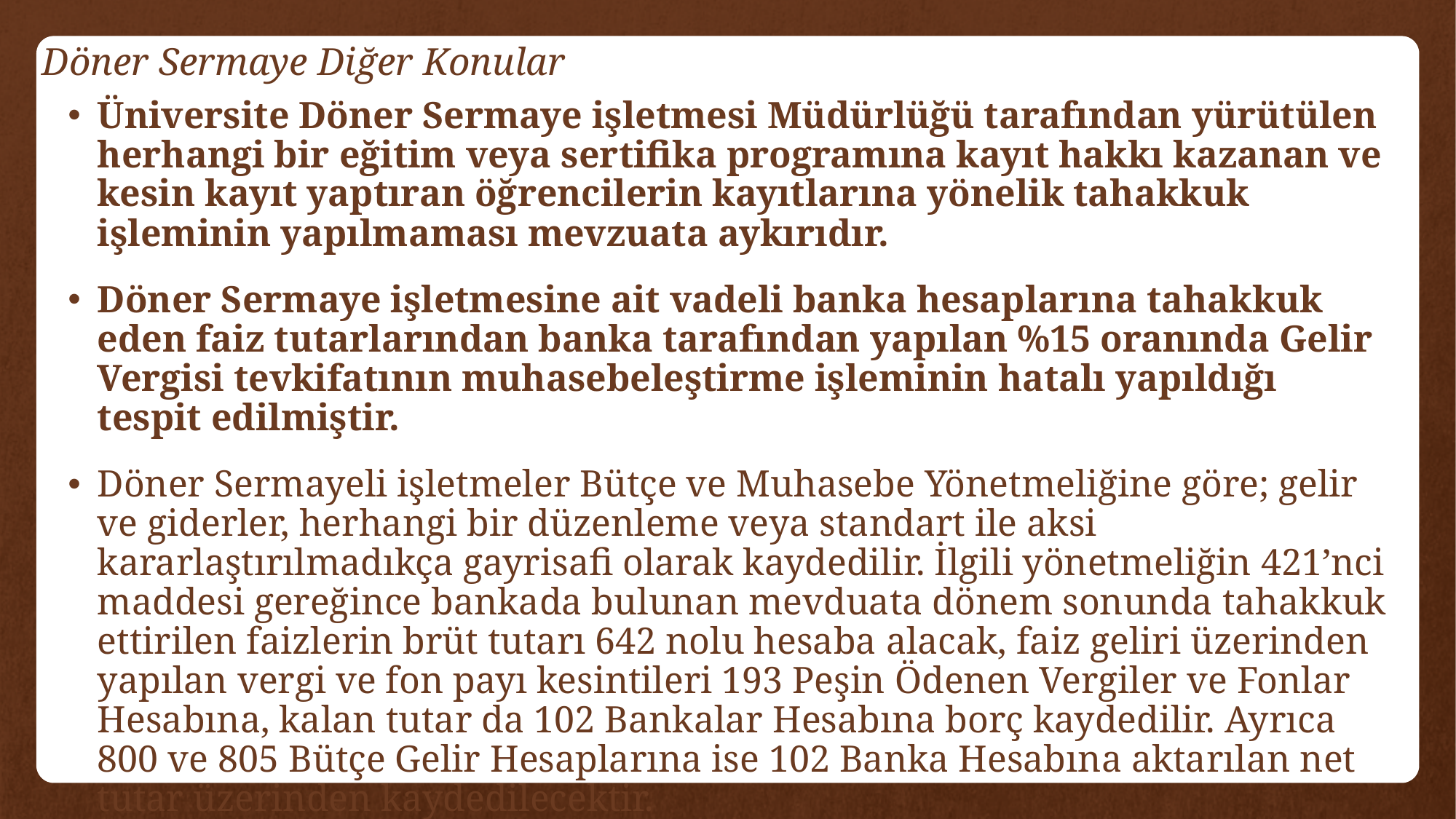

# Döner Sermaye Diğer Konular
Üniversite Döner Sermaye işletmesi Müdürlüğü tarafından yürütülen herhangi bir eğitim veya sertifika programına kayıt hakkı kazanan ve kesin kayıt yaptıran öğrencilerin kayıtlarına yönelik tahakkuk işleminin yapılmaması mevzuata aykırıdır.
Döner Sermaye işletmesine ait vadeli banka hesaplarına tahakkuk eden faiz tutarlarından banka tarafından yapılan %15 oranında Gelir Vergisi tevkifatının muhasebeleştirme işleminin hatalı yapıldığı tespit edilmiştir.
Döner Sermayeli işletmeler Bütçe ve Muhasebe Yönetmeliğine göre; gelir ve giderler, herhangi bir düzenleme veya standart ile aksi kararlaştırılmadıkça gayrisafi olarak kaydedilir. İlgili yönetmeliğin 421’nci maddesi gereğince bankada bulunan mevduata dönem sonunda tahakkuk ettirilen faizlerin brüt tutarı 642 nolu hesaba alacak, faiz geliri üzerinden yapılan vergi ve fon payı kesintileri 193 Peşin Ödenen Vergiler ve Fonlar Hesabına, kalan tutar da 102 Bankalar Hesabına borç kaydedilir. Ayrıca 800 ve 805 Bütçe Gelir Hesaplarına ise 102 Banka Hesabına aktarılan net tutar üzerinden kaydedilecektir.